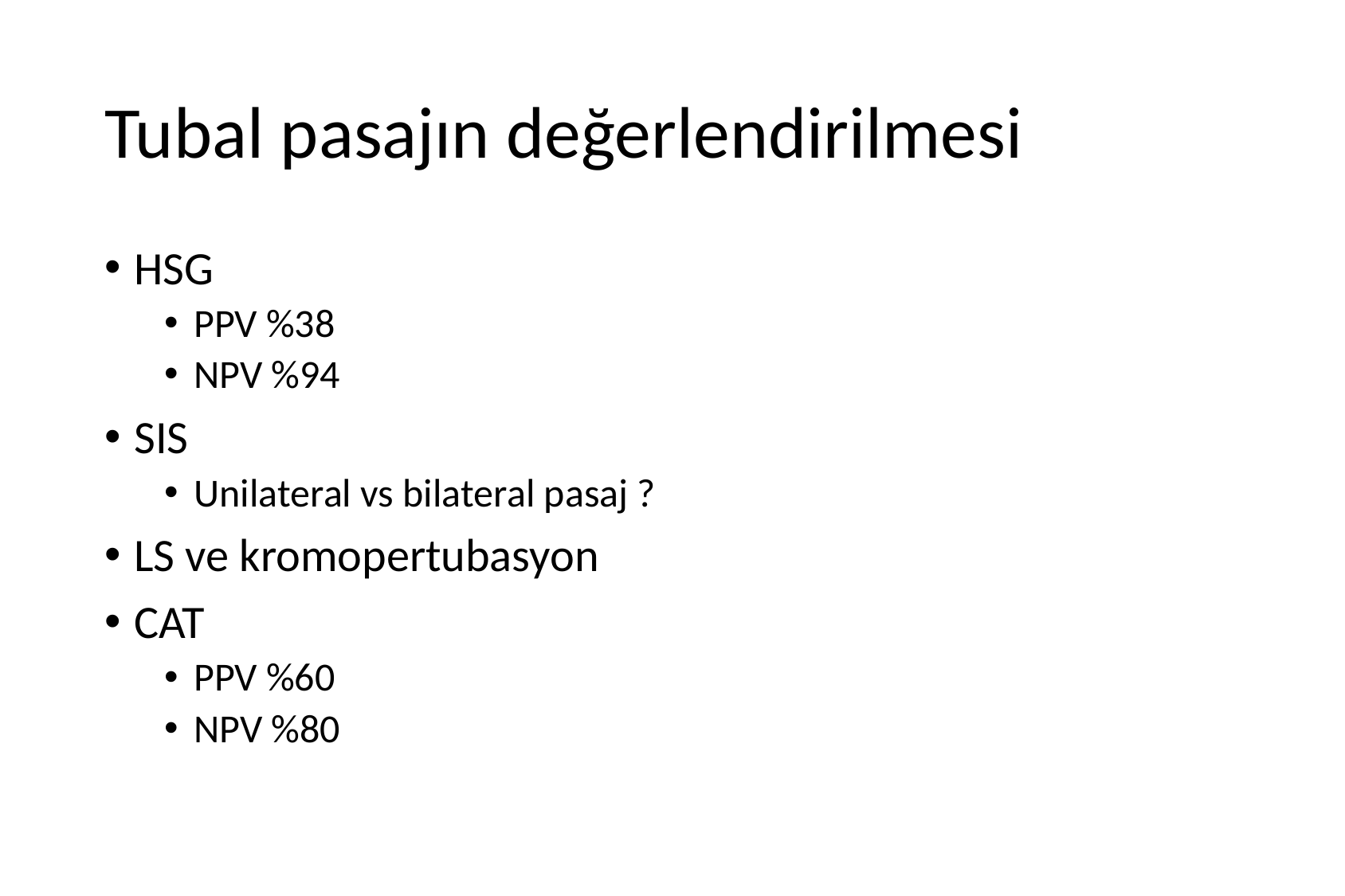

# Tubal pasajın değerlendirilmesi
HSG
PPV %38
NPV %94
SIS
Unilateral vs bilateral pasaj ?
LS ve kromopertubasyon
CAT
PPV %60
NPV %80